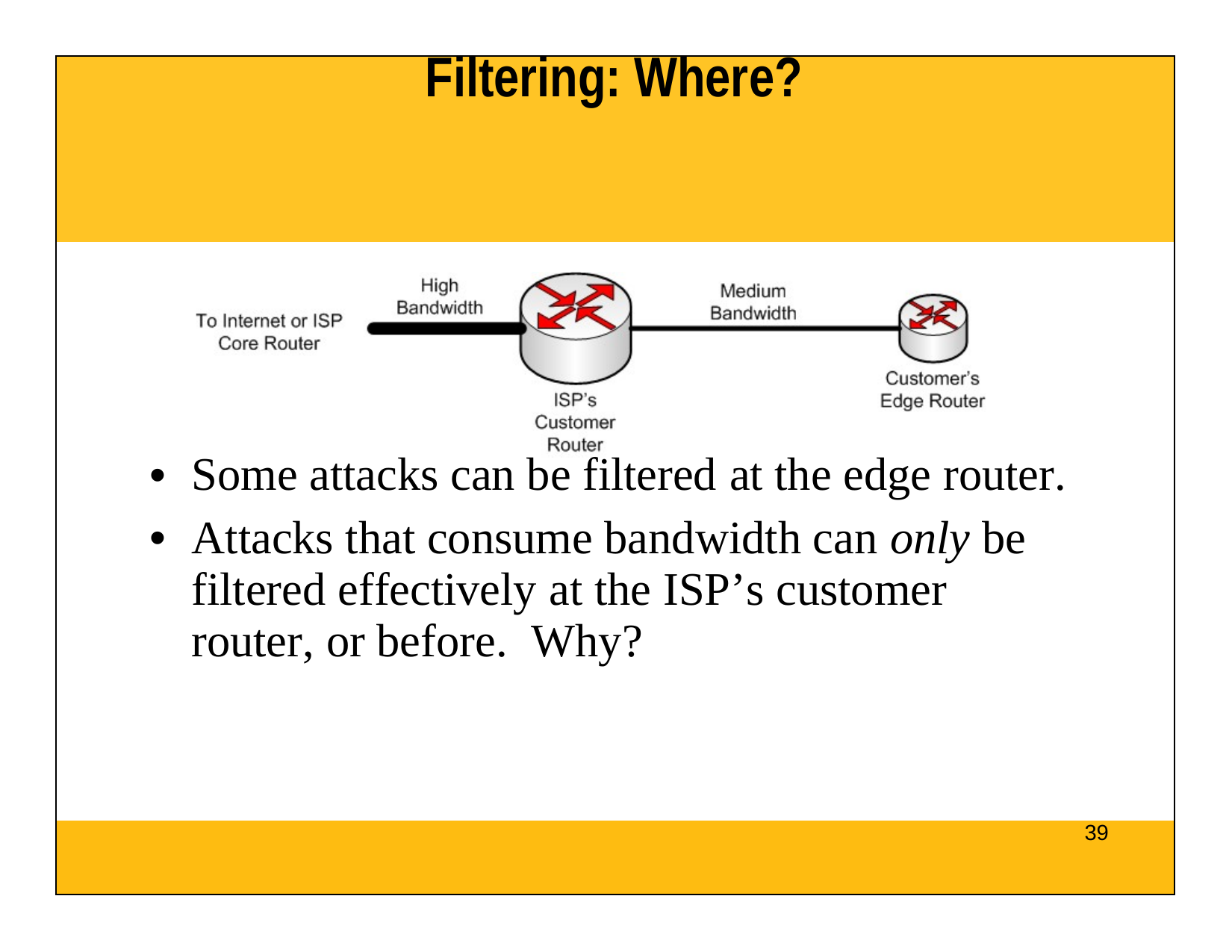

| Filtering: Where? |
| --- |
| Some attacks can be filtered at the edge router. Attacks that consume bandwidth can only be filtered effectively at the ISP’s customer router, or before. Why? |
| 39 |